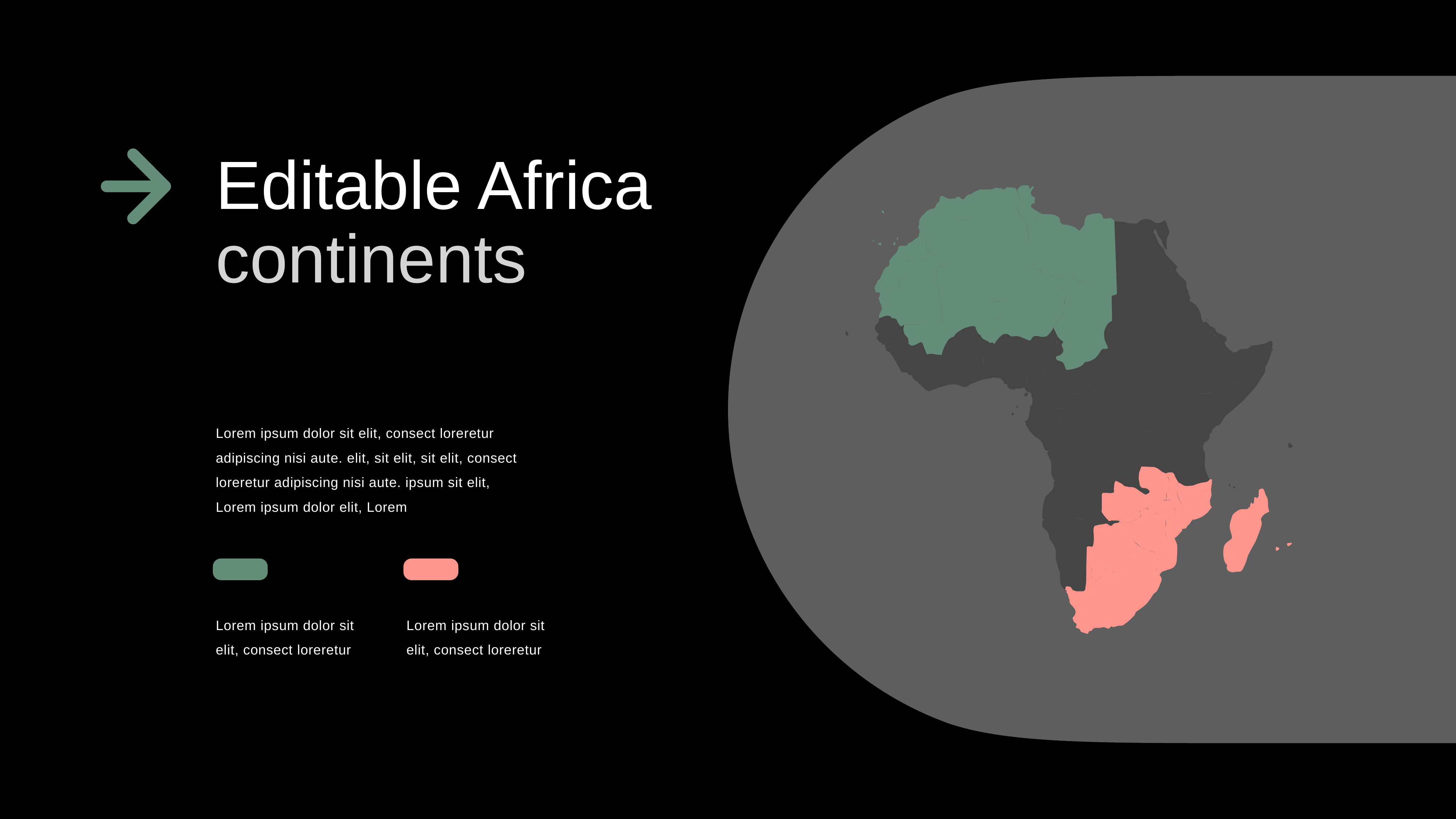

Editable Africa continents

Lorem ipsum dolor sit elit, consect loreretur adipiscing nisi aute. elit, sit elit, sit elit, consect loreretur adipiscing nisi aute. ipsum sit elit, Lorem ipsum dolor elit, Lorem

Lorem ipsum dolor sit elit, consect loreretur

Lorem ipsum dolor sit elit, consect loreretur